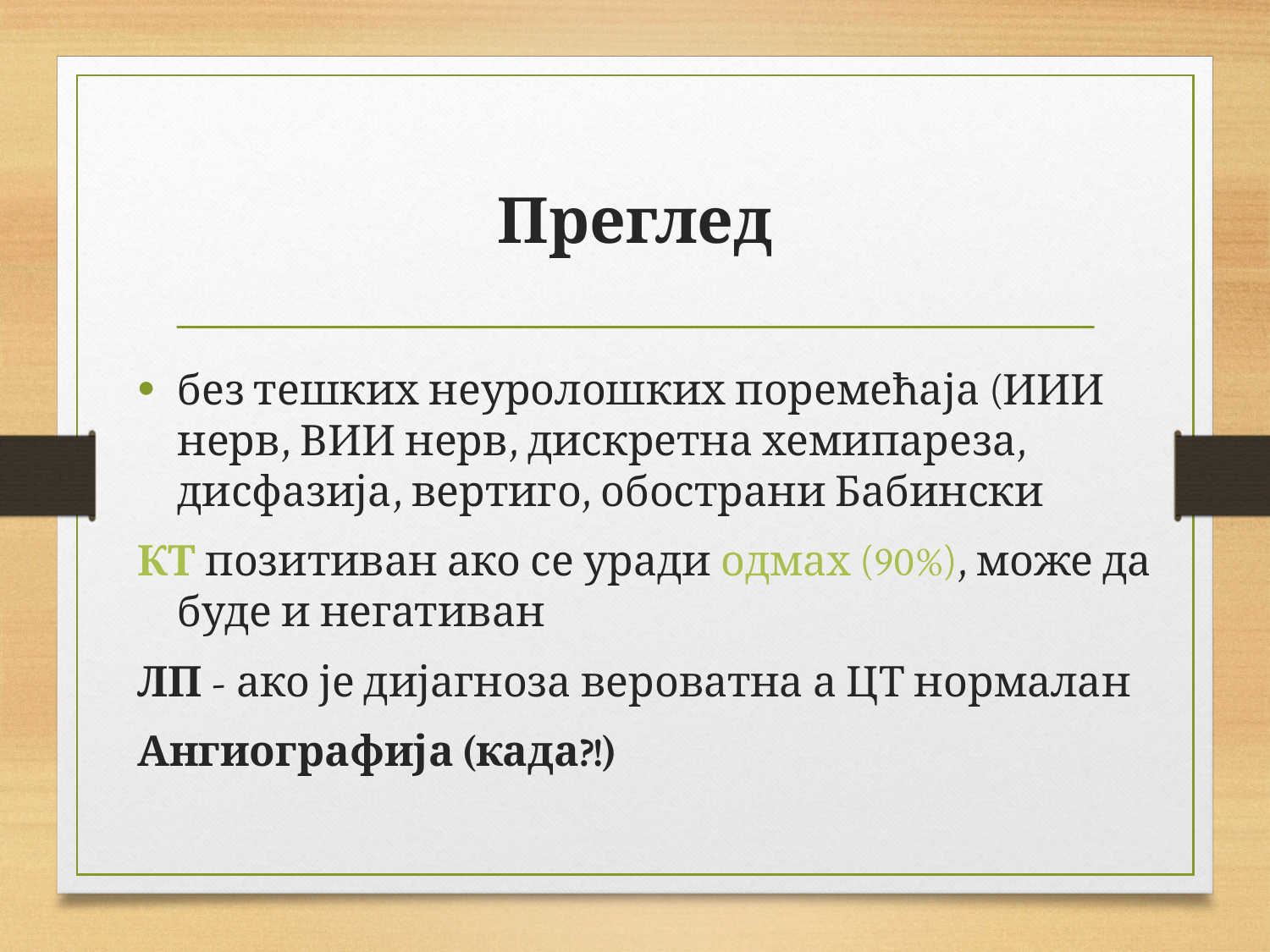

# Преглед
без тешких неуролошких поремећаја (ИИИ нерв, ВИИ нерв, дискретна хемипареза, дисфазија, вертиго, обострани Бабински
КТ позитиван ако се уради одмах (90%), може да буде и негативан
ЛП - ако је дијагноза вероватна а ЦТ нормалан
Ангиографија (када?!)